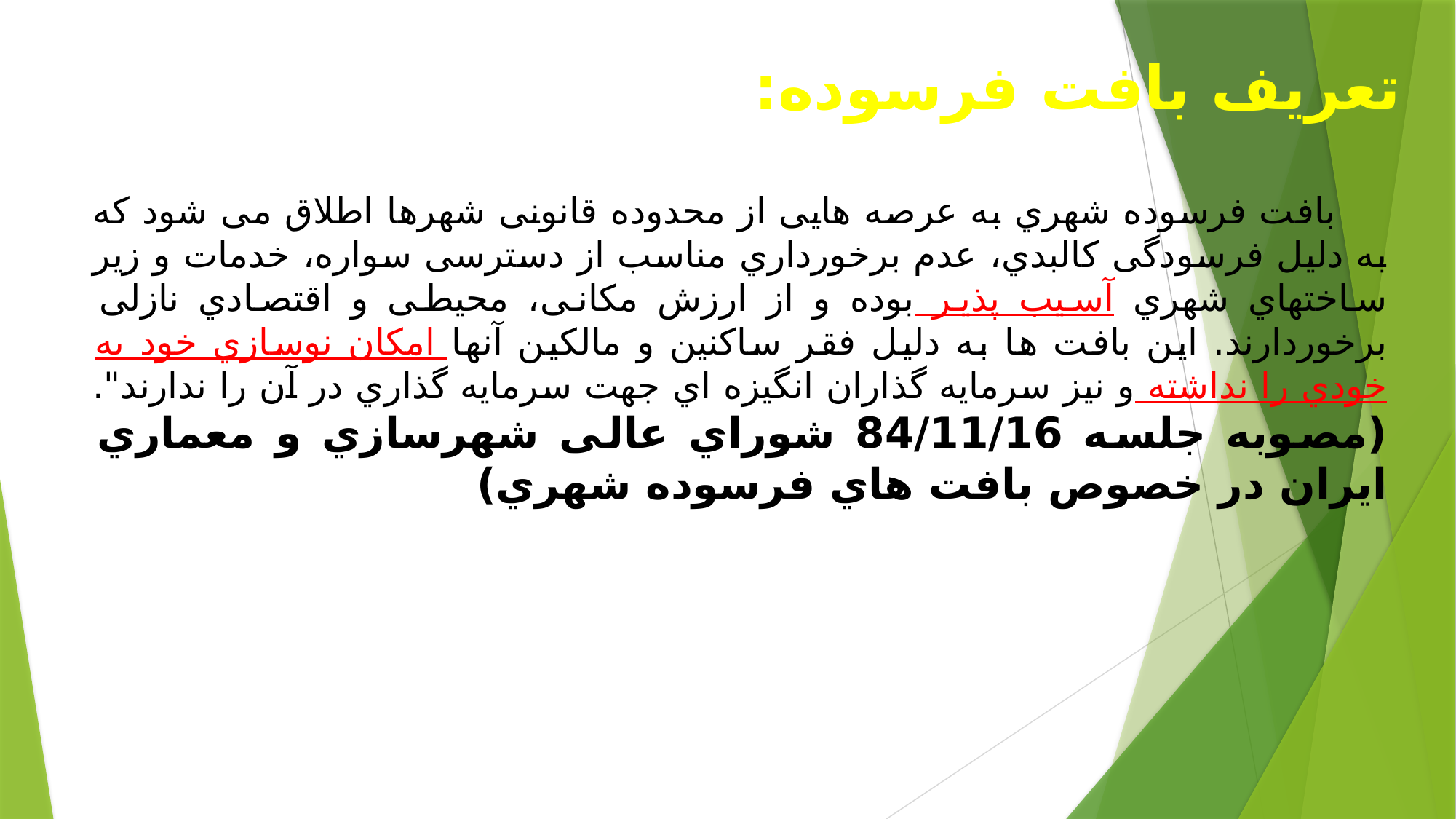

# تعریف بافت فرسوده:
    بافت فرسوده شهري به عرصه هایی از محدوده قانونی شهرها اطلاق می شود که به دلیل فرسودگی کالبدي، عدم برخورداري مناسب از دسترسی سواره، خدمات و زیر ساختهاي شهري آسیب پذیر بوده و از ارزش مکانی، محیطی و اقتصادي نازلی برخوردارند. این بافت ها به دلیل فقر ساکنین و مالکین آنها امکان نوسازي خود به خودي را نداشته و نیز سرمایه گذاران انگیزه اي جهت سرمایه گذاري در آن را ندارند". (مصوبه جلسه 84/11/16 شوراي عالی شهرسازي و معماري ایران در خصوص بافت هاي فرسوده شهري)